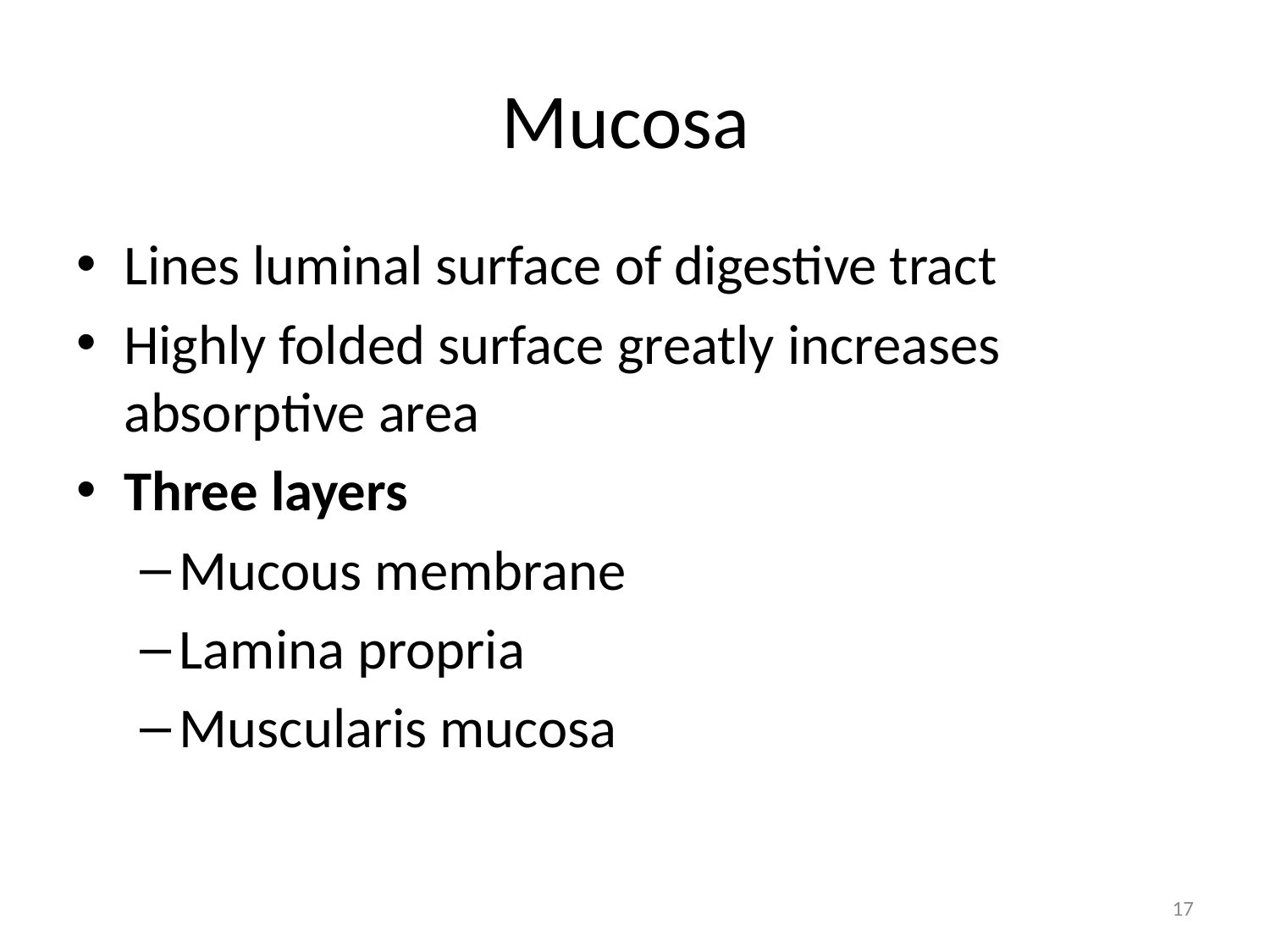

# Mucosa
Lines luminal surface of digestive tract
Highly folded surface greatly increases absorptive area
Three layers
Mucous membrane
Lamina propria
Muscularis mucosa

17